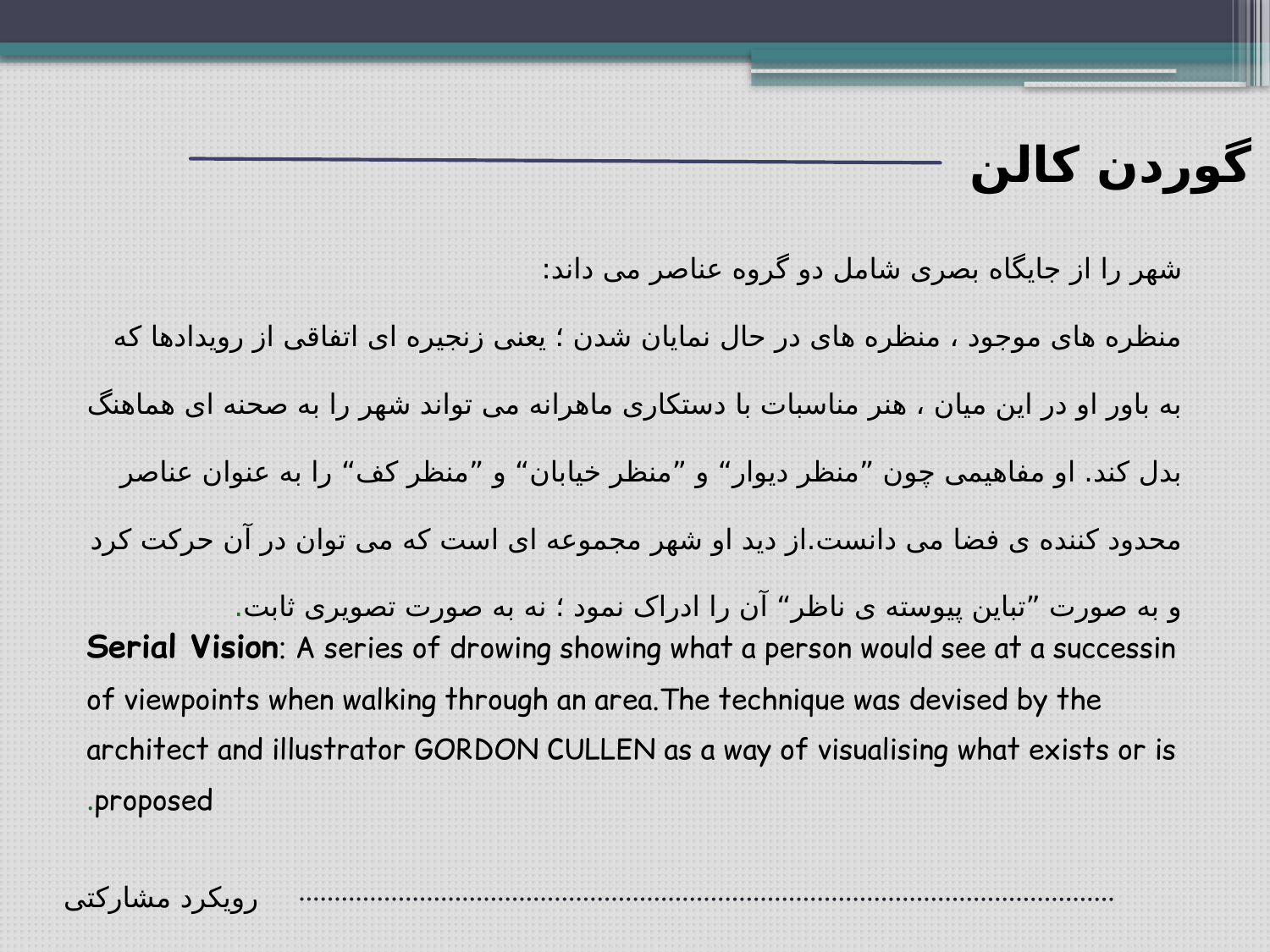

گوردن کالن
شهر را از جایگاه بصری شامل دو گروه عناصر می داند:
منظره های موجود ، منظره های در حال نمایان شدن ؛ یعنی زنجیره ای اتفاقی از رویدادها که به باور او در این میان ، هنر مناسبات با دستکاری ماهرانه می تواند شهر را به صحنه ای هماهنگ بدل کند. او مفاهیمی چون ”منظر دیوار“ و ”منظر خیابان“ و ”منظر کف“ را به عنوان عناصر محدود کننده ی فضا می دانست.از دید او شهر مجموعه ای است که می توان در آن حرکت کرد و به صورت ”تباین پیوسته ی ناظر“ آن را ادراک نمود ؛ نه به صورت تصویری ثابت.
Serial Vision: A series of drowing showing what a person would see at a successin of viewpoints when walking through an area.The technique was devised by the architect and illustrator GORDON CULLEN as a way of visualising what exists or is proposed.
رویکرد مشارکتی